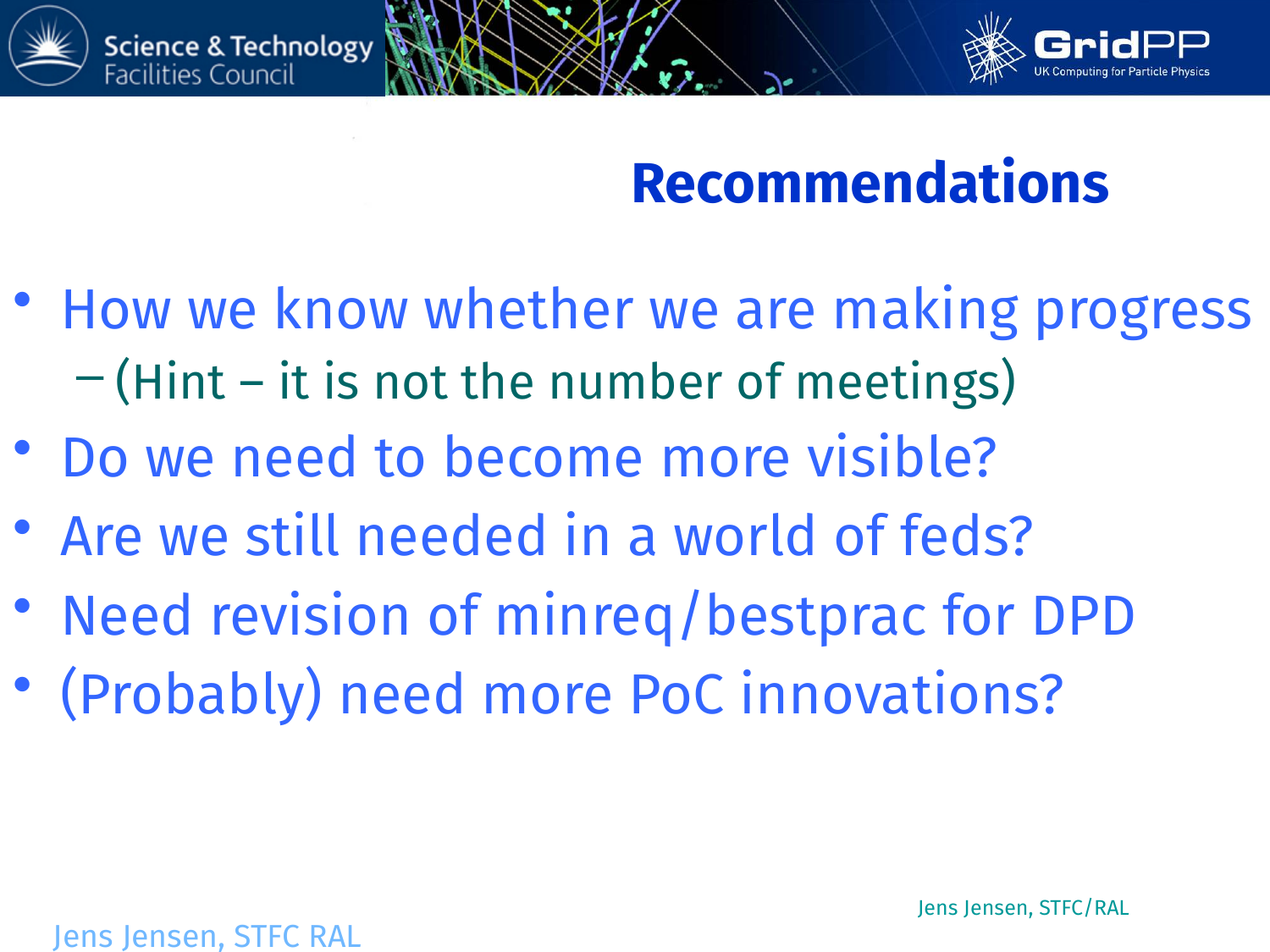

# Recommendations
How we know whether we are making progress
(Hint – it is not the number of meetings)
Do we need to become more visible?
Are we still needed in a world of feds?
Need revision of minreq/bestprac for DPD
(Probably) need more PoC innovations?